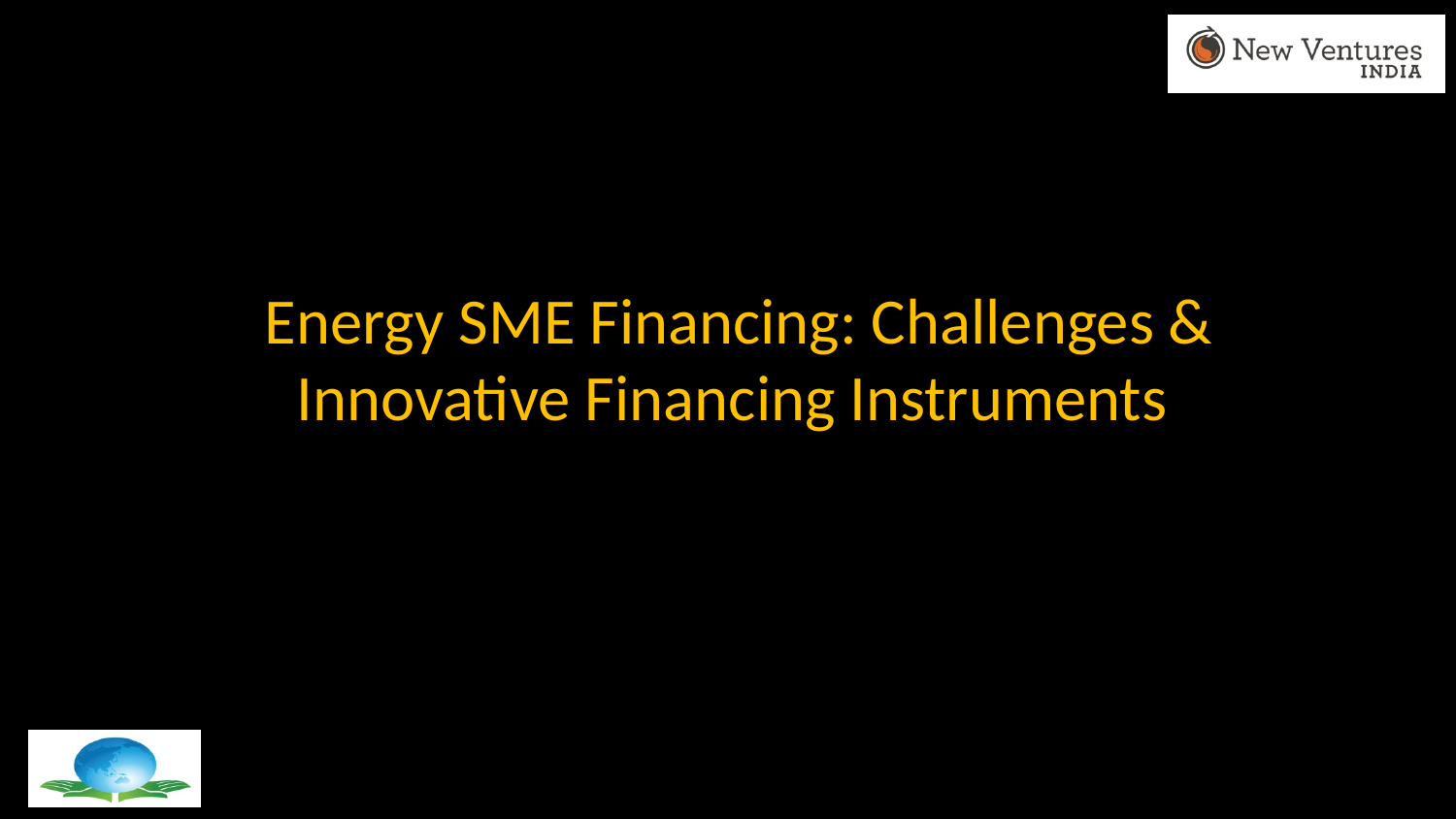

Energy SME Financing: Challenges & Innovative Financing Instruments